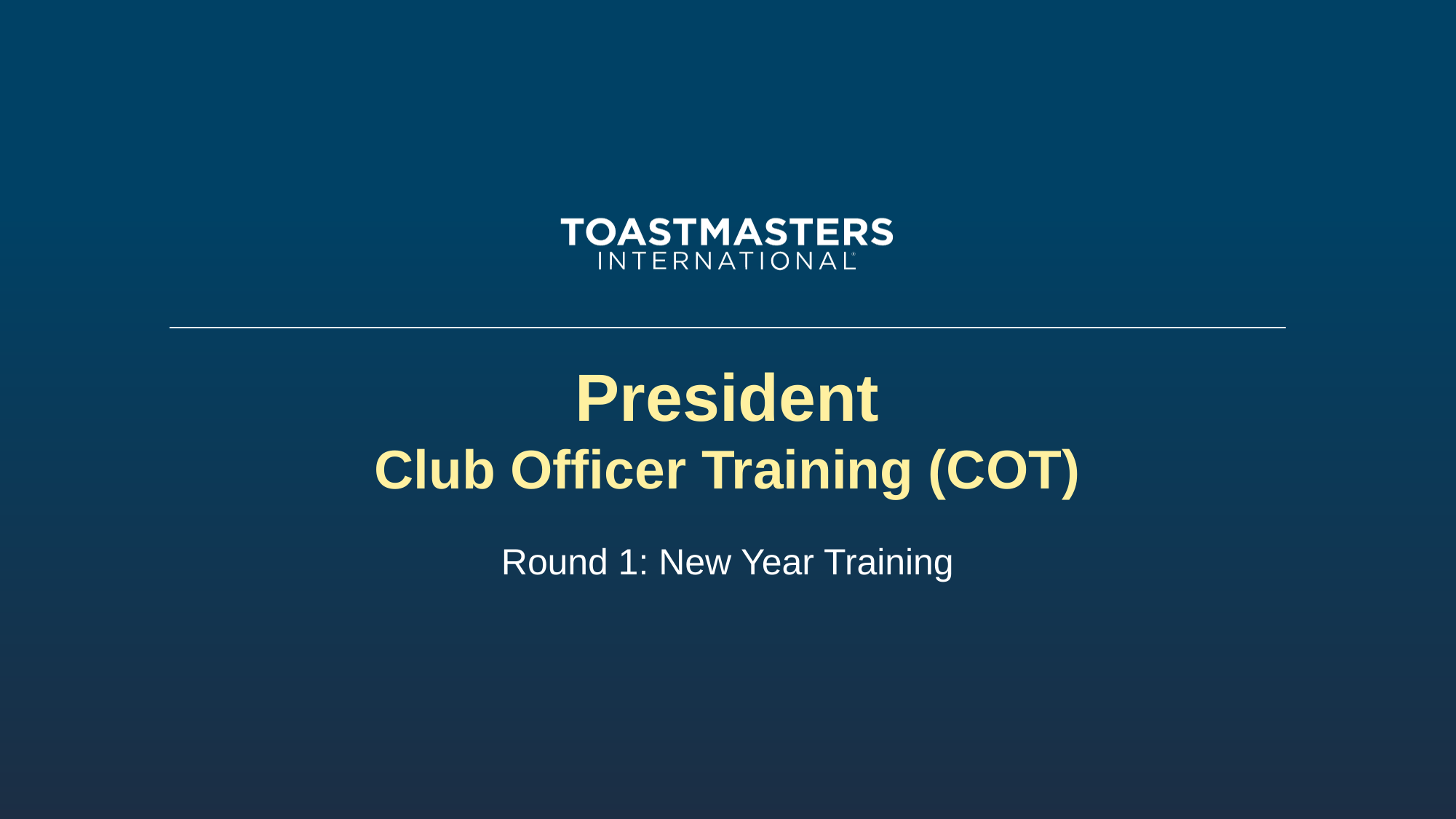

President
Club Officer Training (COT)
Round 1: New Year Training